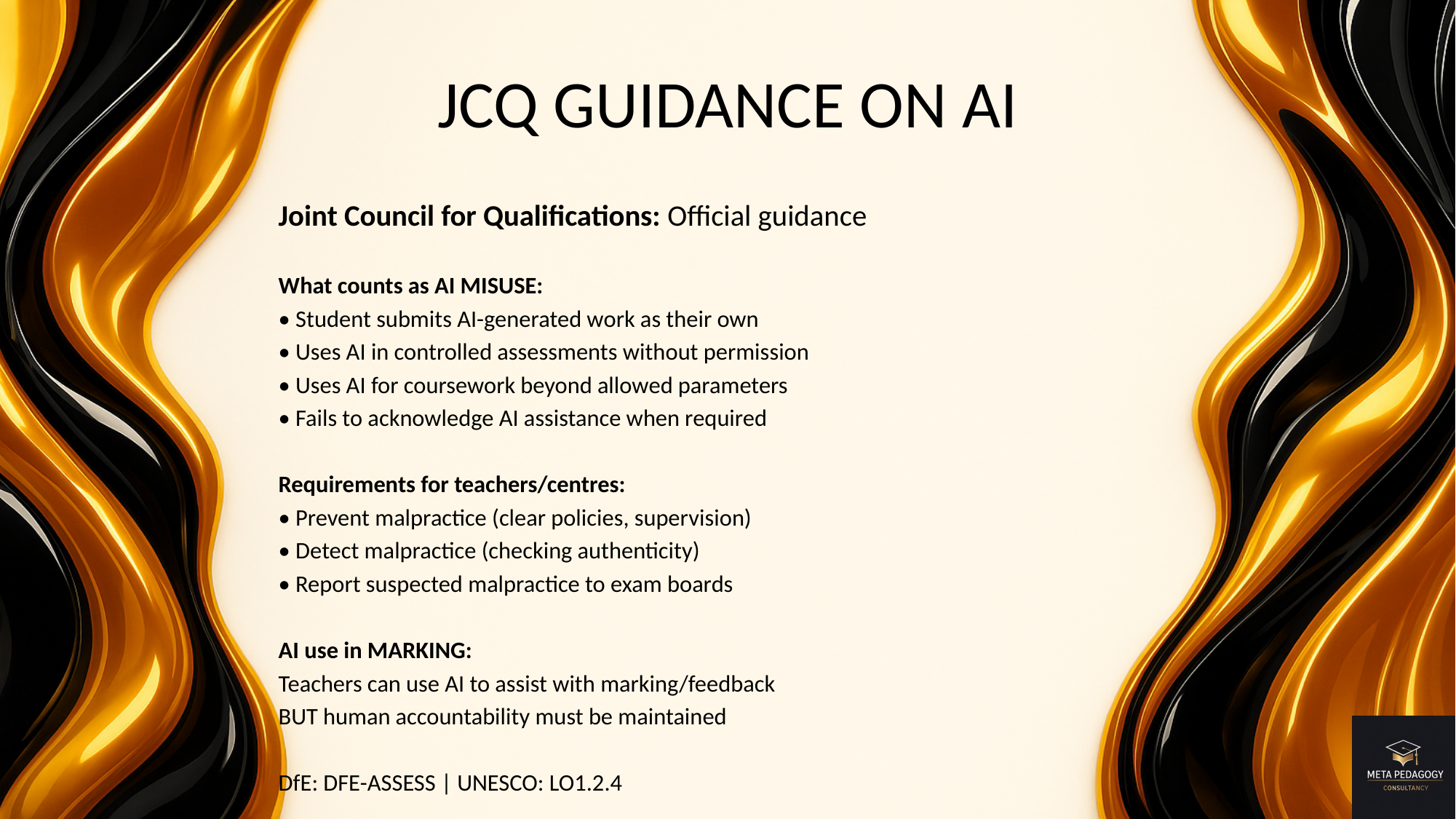

# JCQ GUIDANCE ON AI
Joint Council for Qualifications: Official guidance

What counts as AI MISUSE:
• Student submits AI-generated work as their own
• Uses AI in controlled assessments without permission
• Uses AI for coursework beyond allowed parameters
• Fails to acknowledge AI assistance when required

Requirements for teachers/centres:
• Prevent malpractice (clear policies, supervision)
• Detect malpractice (checking authenticity)
• Report suspected malpractice to exam boards

AI use in MARKING:
Teachers can use AI to assist with marking/feedback
BUT human accountability must be maintained

DfE: DFE-ASSESS | UNESCO: LO1.2.4